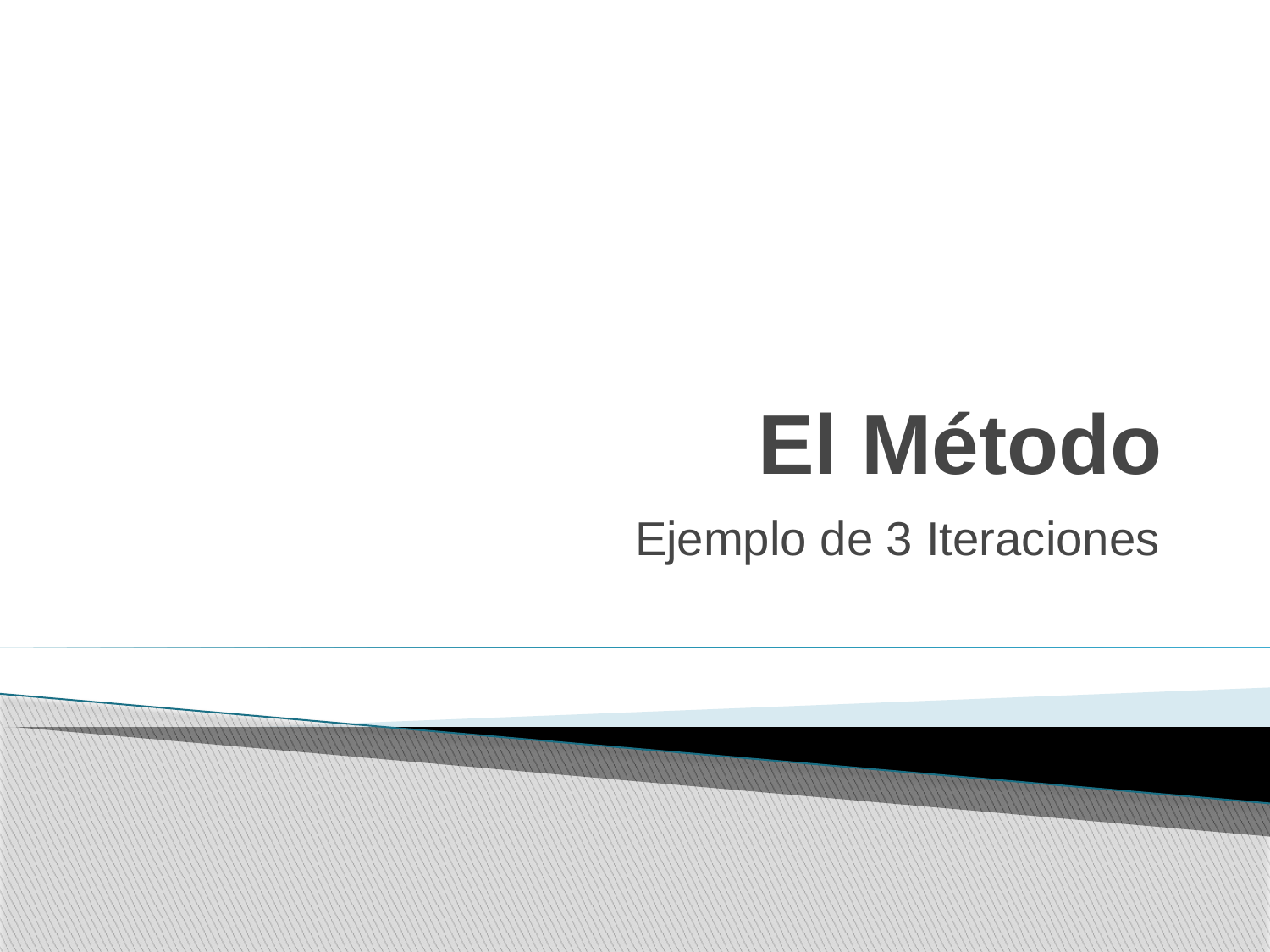

# El Método
Ejemplo de 3 Iteraciones